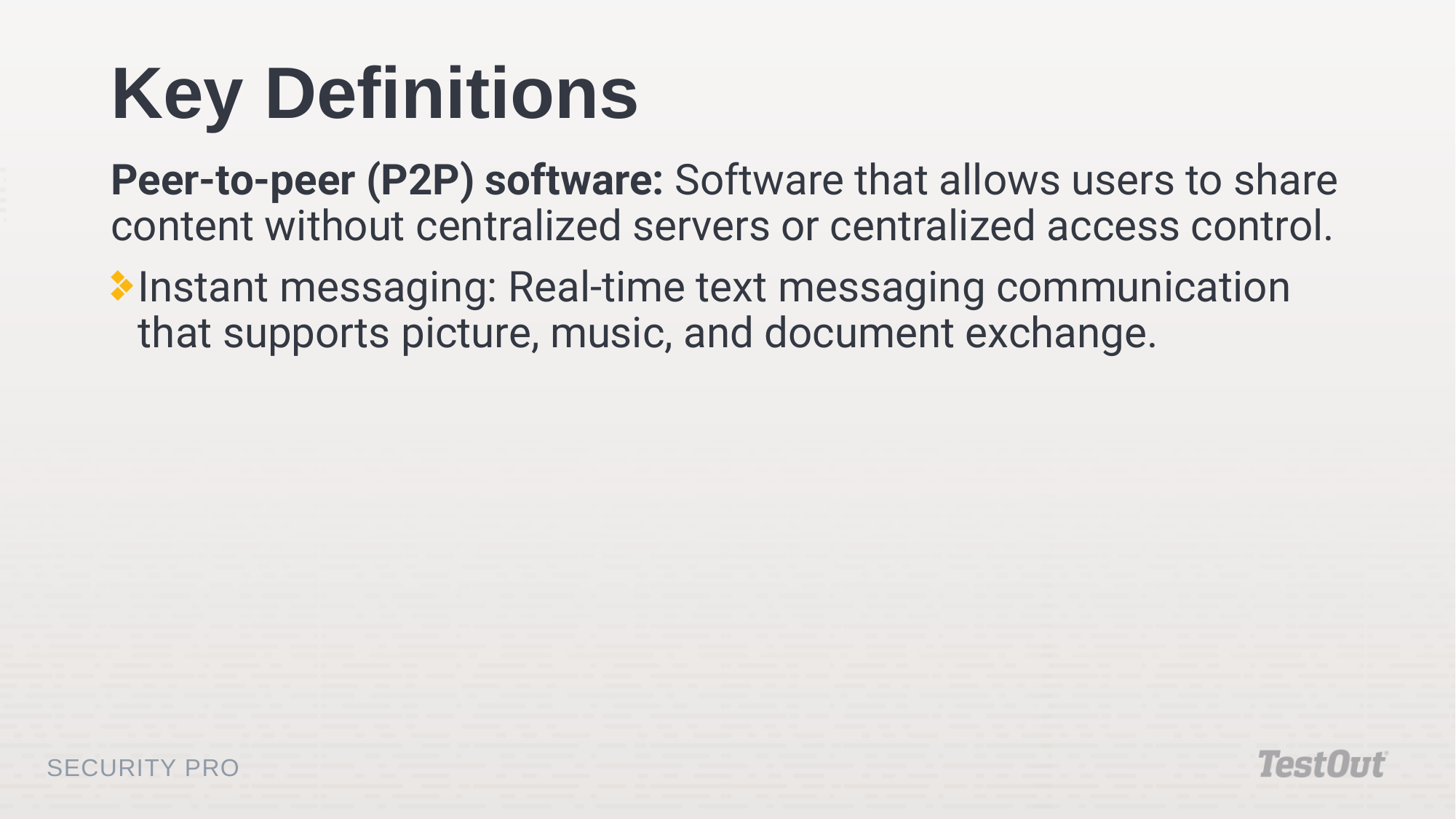

# Key Definitions
Peer-to-peer (P2P) software: Software that allows users to share content without centralized servers or centralized access control.
Instant messaging: Real-time text messaging communication that supports picture, music, and document exchange.
Security Pro